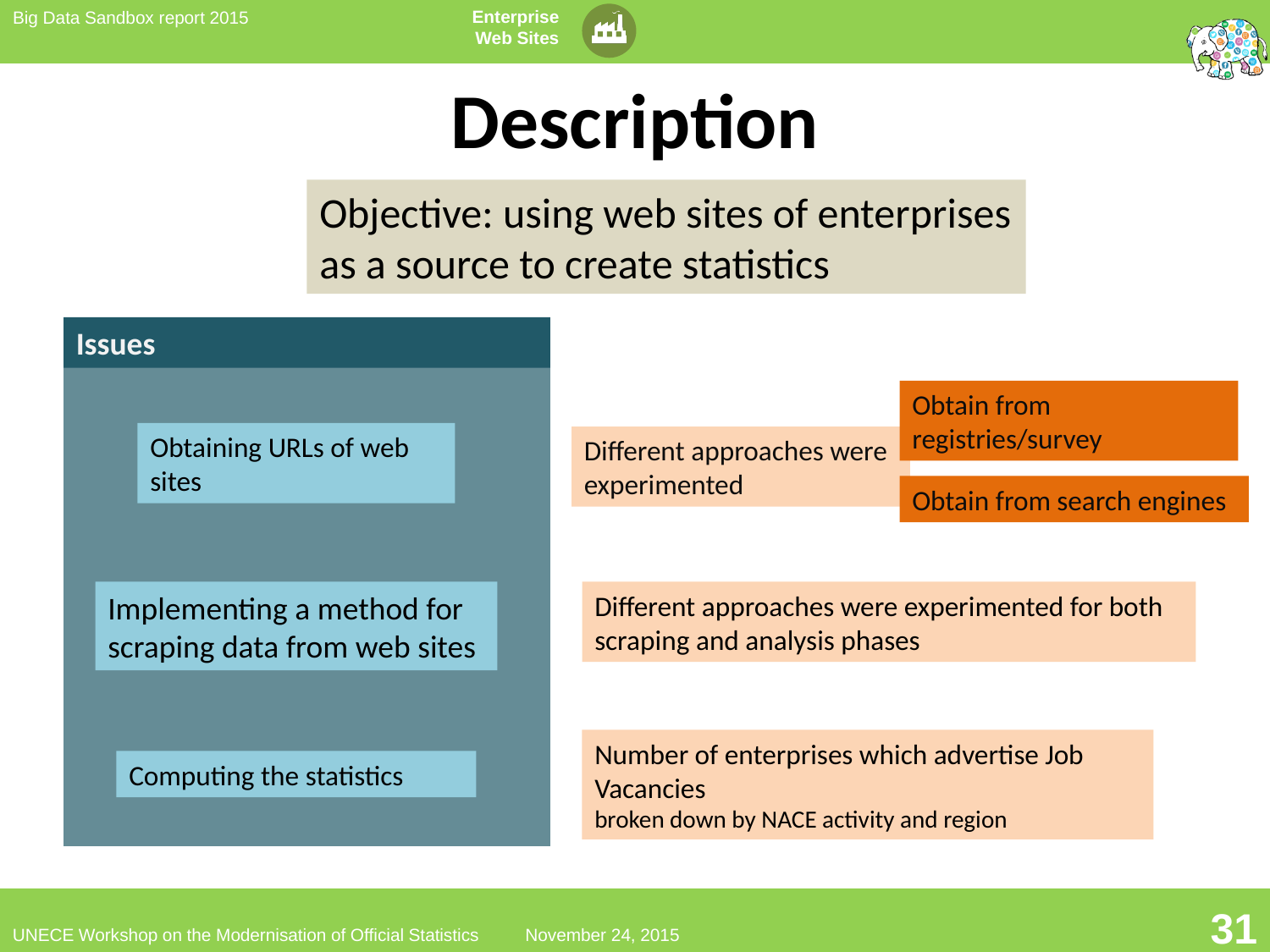

# Description
Objective: using web sites of enterprises as a source to create statistics

Issues
Obtain from registries/survey
Obtaining URLs of web sites
Different approaches were experimented
Obtain from search engines
Implementing a method for scraping data from web sites
Different approaches were experimented for both scraping and analysis phases
Number of enterprises which advertise Job Vacancies
broken down by NACE activity and region
Computing the statistics
31